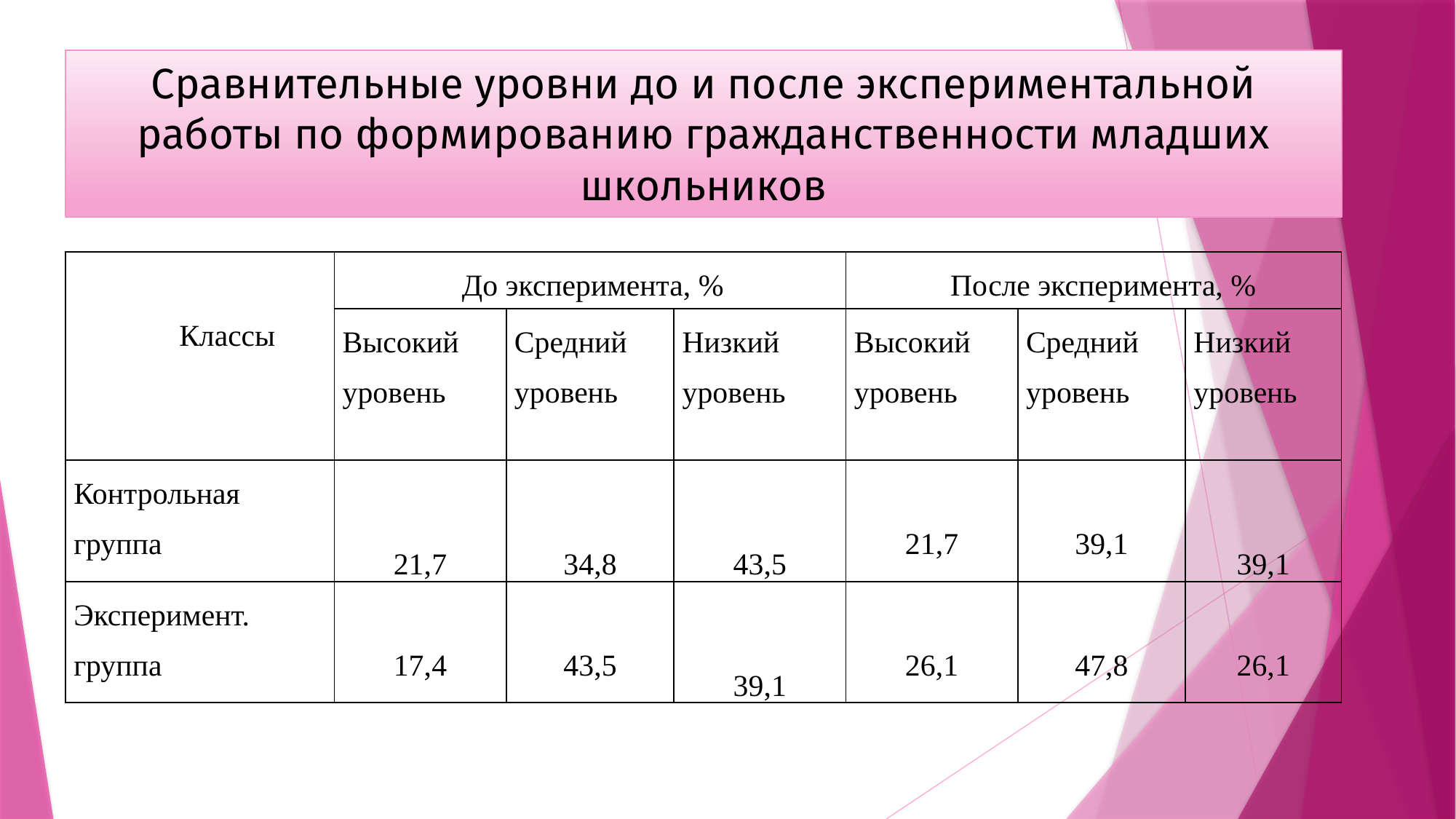

Сравнительные уровни до и после экспериментальной работы по формированию гражданственности младших школьников
| Классы | До эксперимента, % |  |  | После эксперимента, % |  |  |
| --- | --- | --- | --- | --- | --- | --- |
|  | Высокий уровень | Средний уровень | Низкий уровень | Высокий уровень | Средний уровень | Низкий уровень |
| Контрольная группа | 21,7 | 34,8 | 43,5 | 21,7 | 39,1 | 39,1 |
| Эксперимент. группа | 17,4 | 43,5 | 39,1 | 26,1 | 47,8 | 26,1 |